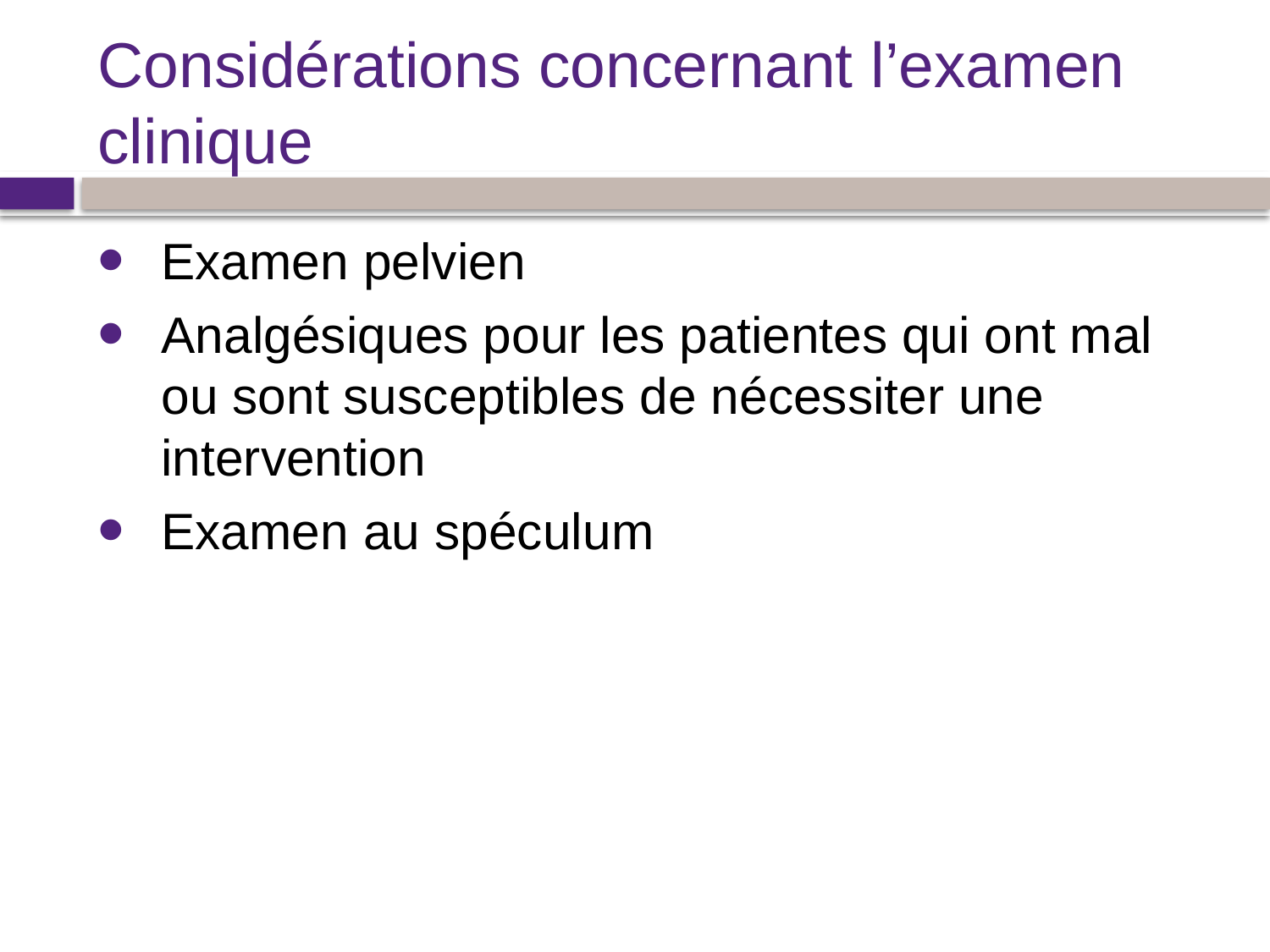

# Considérations concernant l’examen clinique
Examen pelvien
Analgésiques pour les patientes qui ont mal ou sont susceptibles de nécessiter une intervention
Examen au spéculum